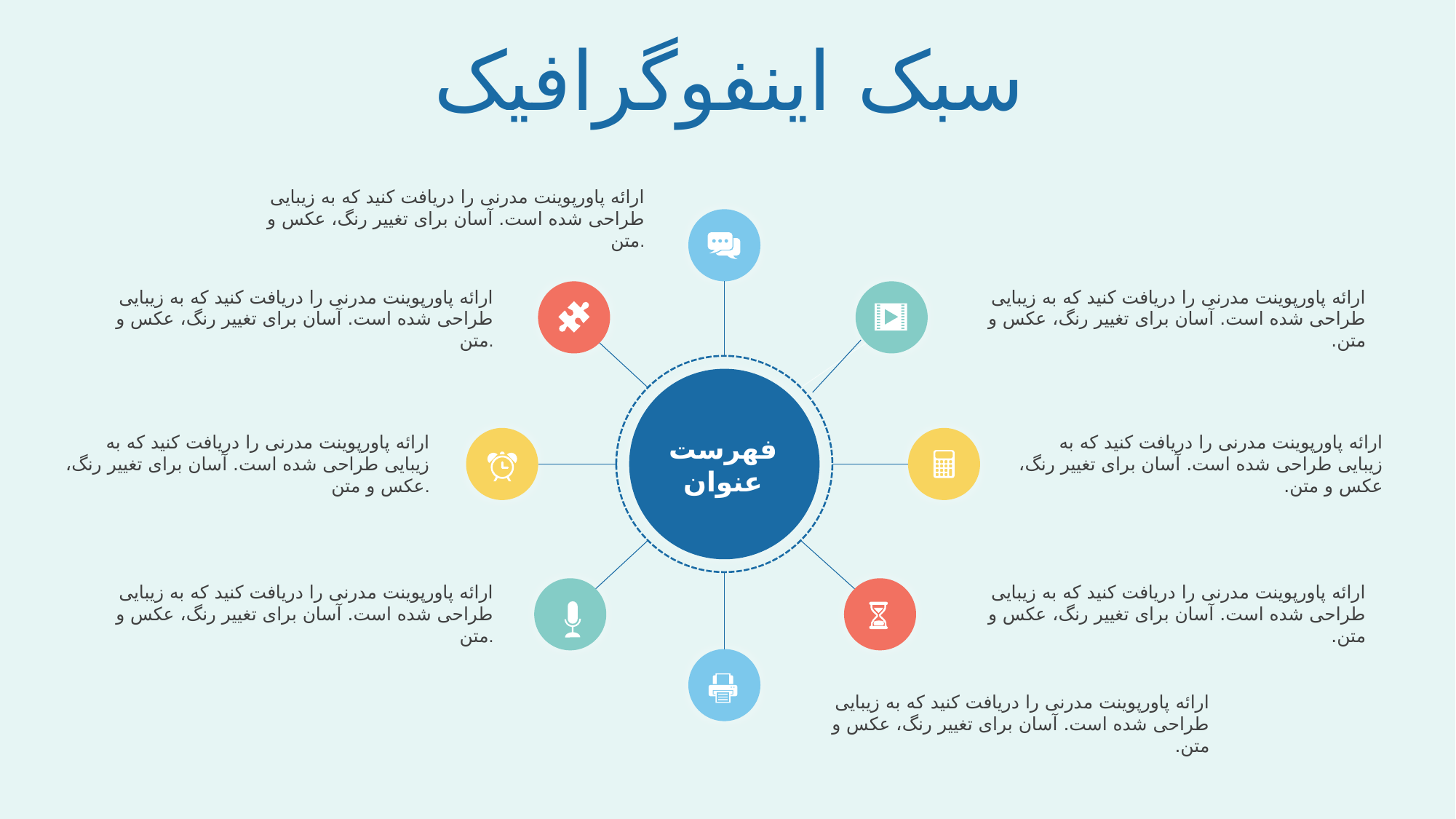

سبک اینفوگرافیک
ارائه پاورپوینت مدرنی را دریافت کنید که به زیبایی طراحی شده است. آسان برای تغییر رنگ، عکس و متن.

ارائه پاورپوینت مدرنی را دریافت کنید که به زیبایی طراحی شده است. آسان برای تغییر رنگ، عکس و متن.
ارائه پاورپوینت مدرنی را دریافت کنید که به زیبایی طراحی شده است. آسان برای تغییر رنگ، عکس و متن.

ارائه پاورپوینت مدرنی را دریافت کنید که به زیبایی طراحی شده است. آسان برای تغییر رنگ، عکس و متن.
ارائه پاورپوینت مدرنی را دریافت کنید که به زیبایی طراحی شده است. آسان برای تغییر رنگ، عکس و متن.
فهرست
عنوان

ارائه پاورپوینت مدرنی را دریافت کنید که به زیبایی طراحی شده است. آسان برای تغییر رنگ، عکس و متن.
ارائه پاورپوینت مدرنی را دریافت کنید که به زیبایی طراحی شده است. آسان برای تغییر رنگ، عکس و متن.

ارائه پاورپوینت مدرنی را دریافت کنید که به زیبایی طراحی شده است. آسان برای تغییر رنگ، عکس و متن.